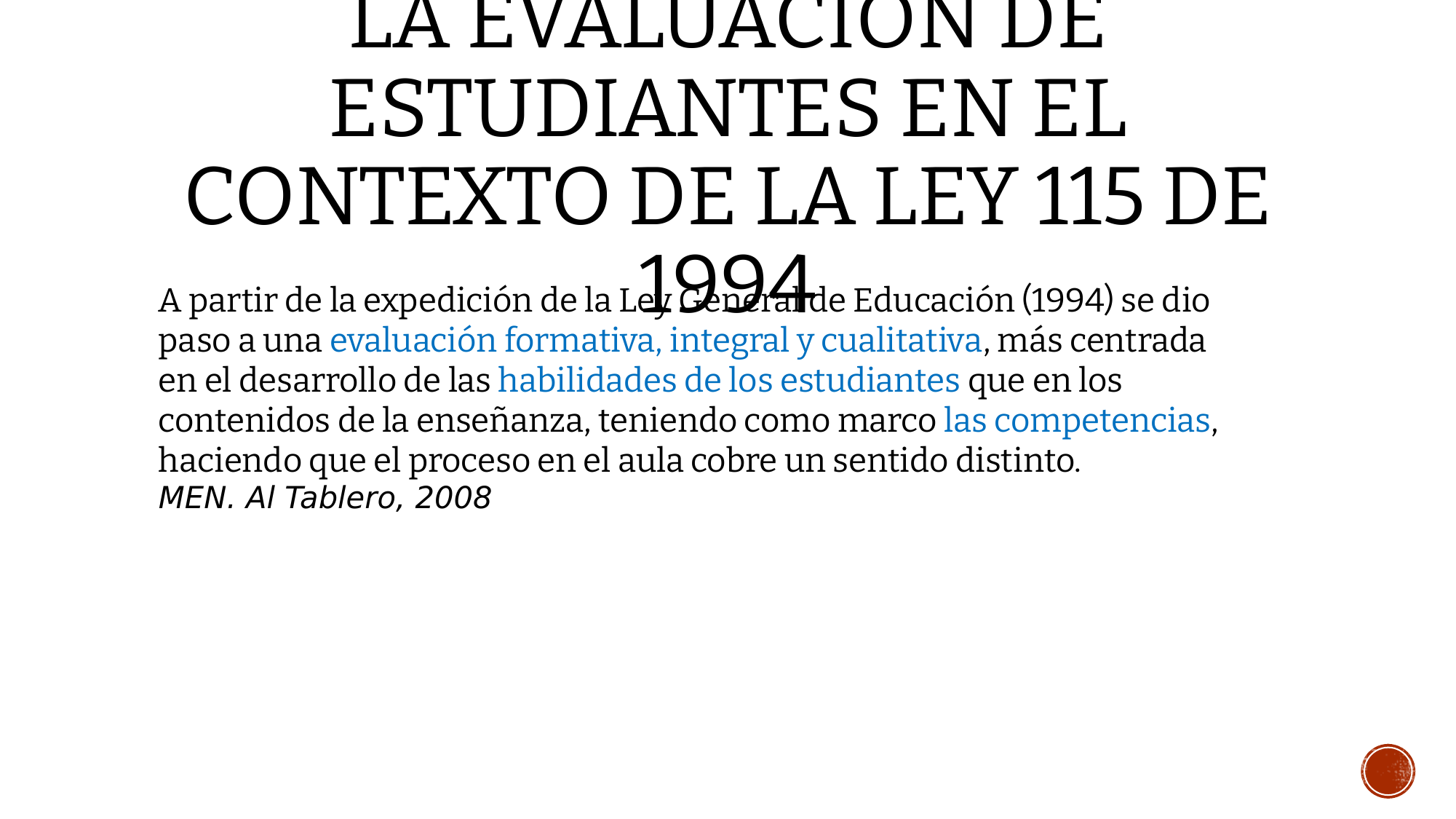

# LA evaluación de estudiantes en el contexto de la ley 115 de 1994
A partir de la expedición de la Ley General de Educación (1994) se dio paso a una evaluación formativa, integral y cualitativa, más centrada en el desarrollo de las habilidades de los estudiantes que en los contenidos de la enseñanza, teniendo como marco las competencias, haciendo que el proceso en el aula cobre un sentido distinto.
MEN. Al Tablero, 2008